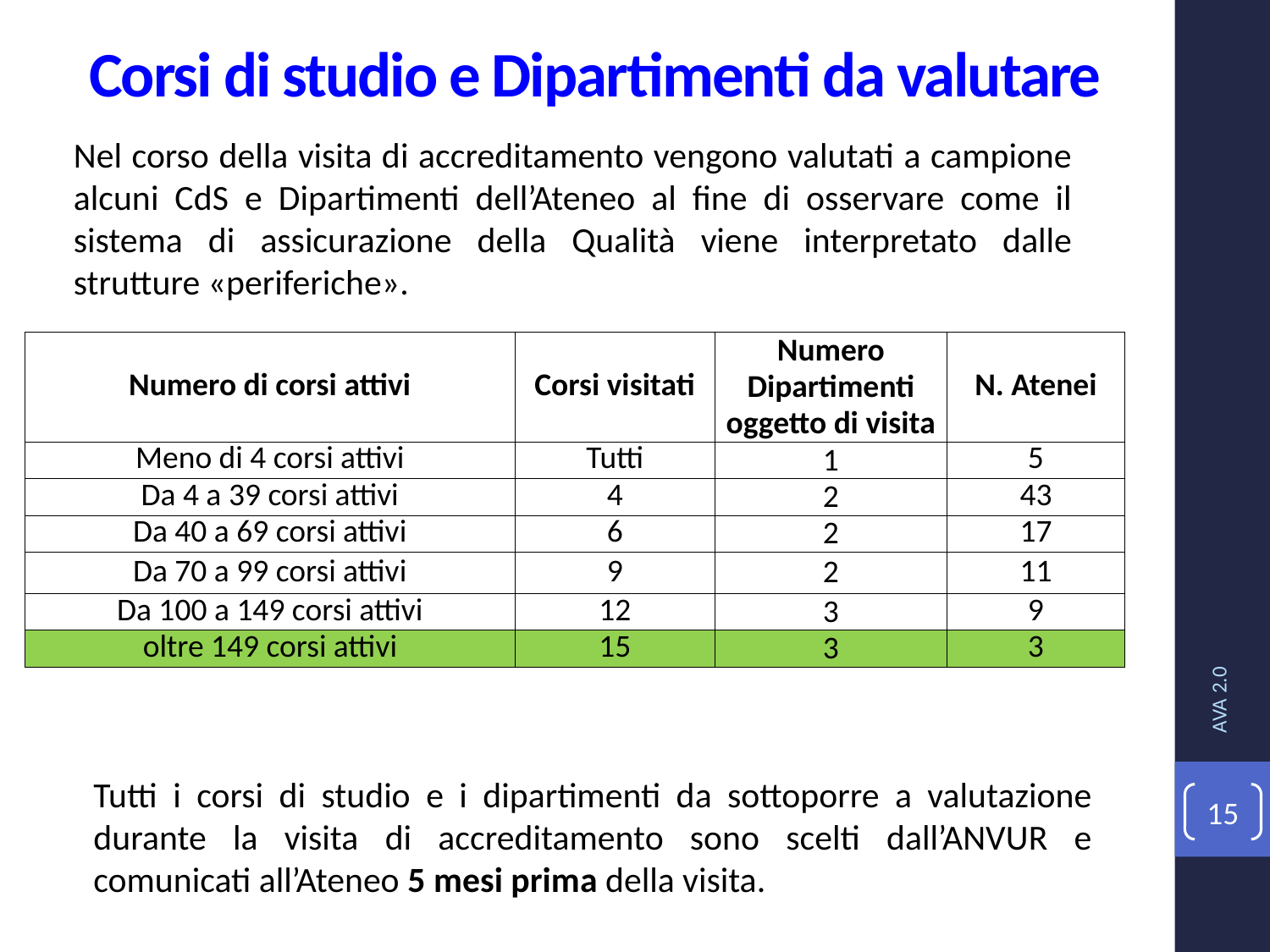

# Corsi di studio e Dipartimenti da valutare
Nel corso della visita di accreditamento vengono valutati a campione alcuni CdS e Dipartimenti dell’Ateneo al fine di osservare come il sistema di assicurazione della Qualità viene interpretato dalle strutture «periferiche».
| Numero di corsi attivi | Corsi visitati | Numero Dipartimenti oggetto di visita | N. Atenei |
| --- | --- | --- | --- |
| Meno di 4 corsi attivi | Tutti | 1 | 5 |
| Da 4 a 39 corsi attivi | 4 | 2 | 43 |
| Da 40 a 69 corsi attivi | 6 | 2 | 17 |
| Da 70 a 99 corsi attivi | 9 | 2 | 11 |
| Da 100 a 149 corsi attivi | 12 | 3 | 9 |
| oltre 149 corsi attivi | 15 | 3 | 3 |
AVA 2.0
Tutti i corsi di studio e i dipartimenti da sottoporre a valutazione durante la visita di accreditamento sono scelti dall’ANVUR e comunicati all’Ateneo 5 mesi prima della visita.
15